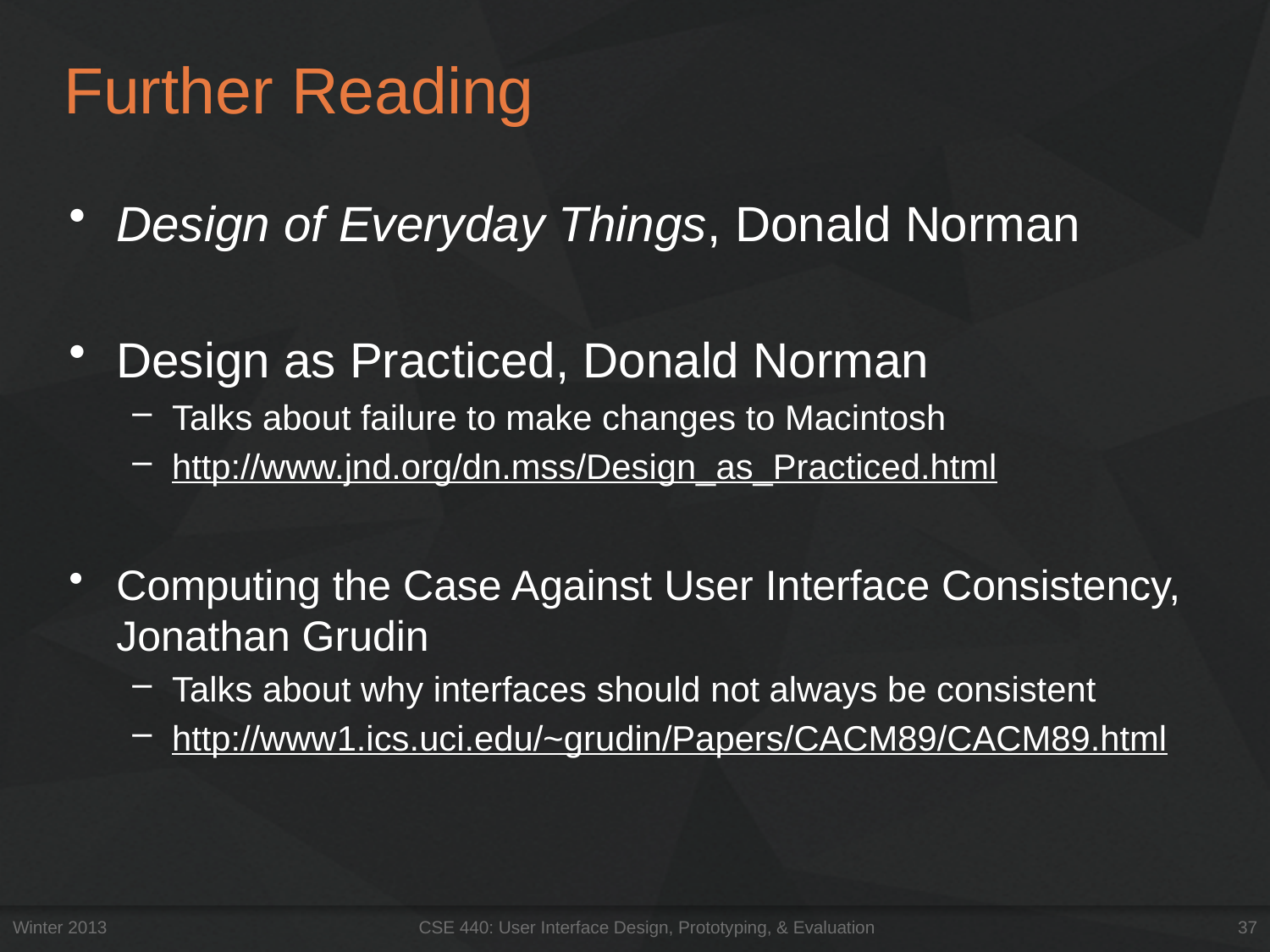

# Further Reading
Design of Everyday Things, Donald Norman

Design as Practiced, Donald Norman
Talks about failure to make changes to Macintosh
http://www.jnd.org/dn.mss/Design_as_Practiced.html

Computing the Case Against User Interface Consistency, Jonathan Grudin
Talks about why interfaces should not always be consistent
http://www1.ics.uci.edu/~grudin/Papers/CACM89/CACM89.html
Winter 2013
CSE 440: User Interface Design, Prototyping, & Evaluation
37